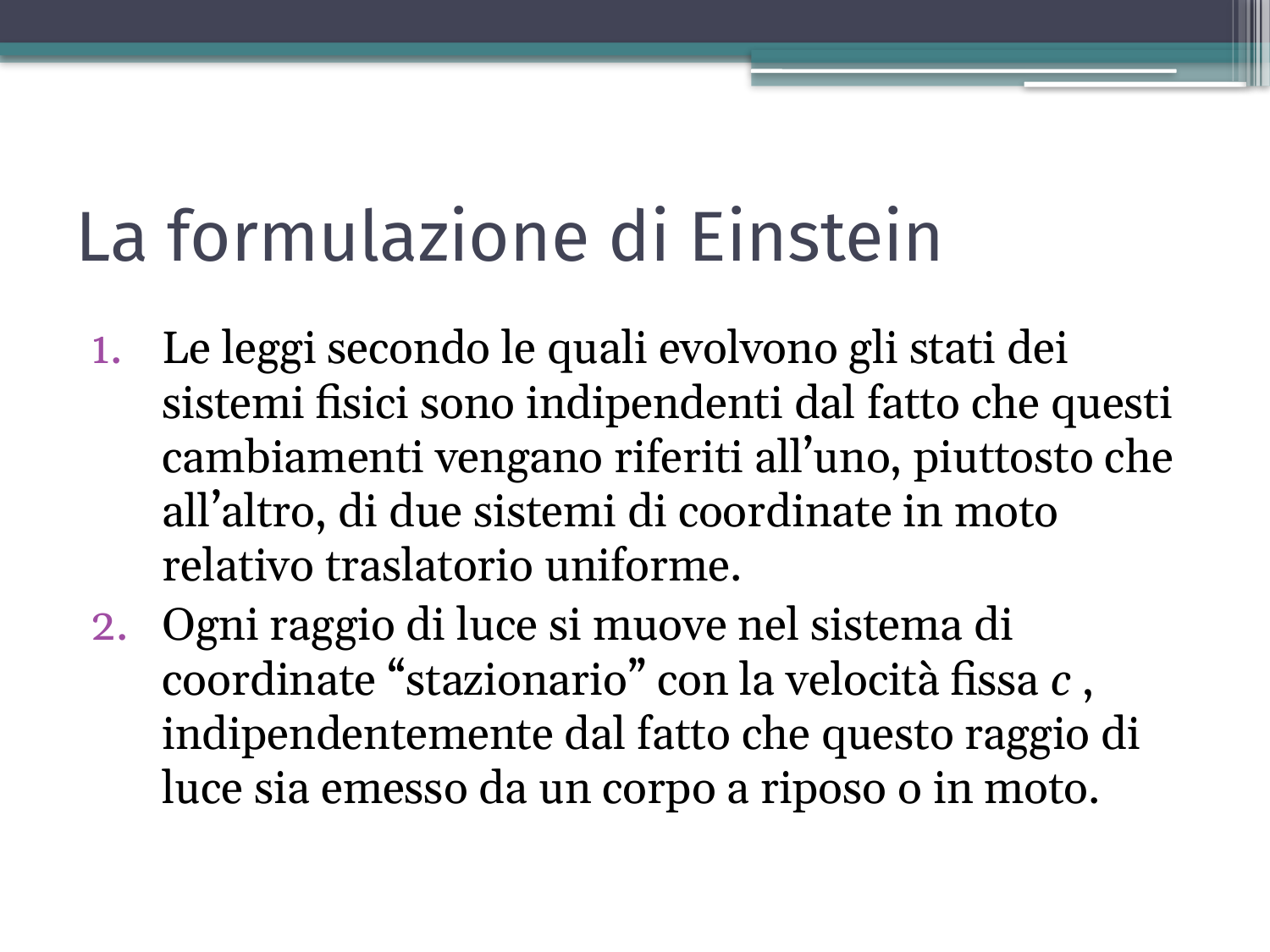

# La formulazione di Einstein
Le leggi secondo le quali evolvono gli stati dei sistemi fisici sono indipendenti dal fatto che questi cambiamenti vengano riferiti all’uno, piuttosto che all’altro, di due sistemi di coordinate in moto relativo traslatorio uniforme.
Ogni raggio di luce si muove nel sistema di coordinate “stazionario” con la velocità fissa c , indipendentemente dal fatto che questo raggio di luce sia emesso da un corpo a riposo o in moto.